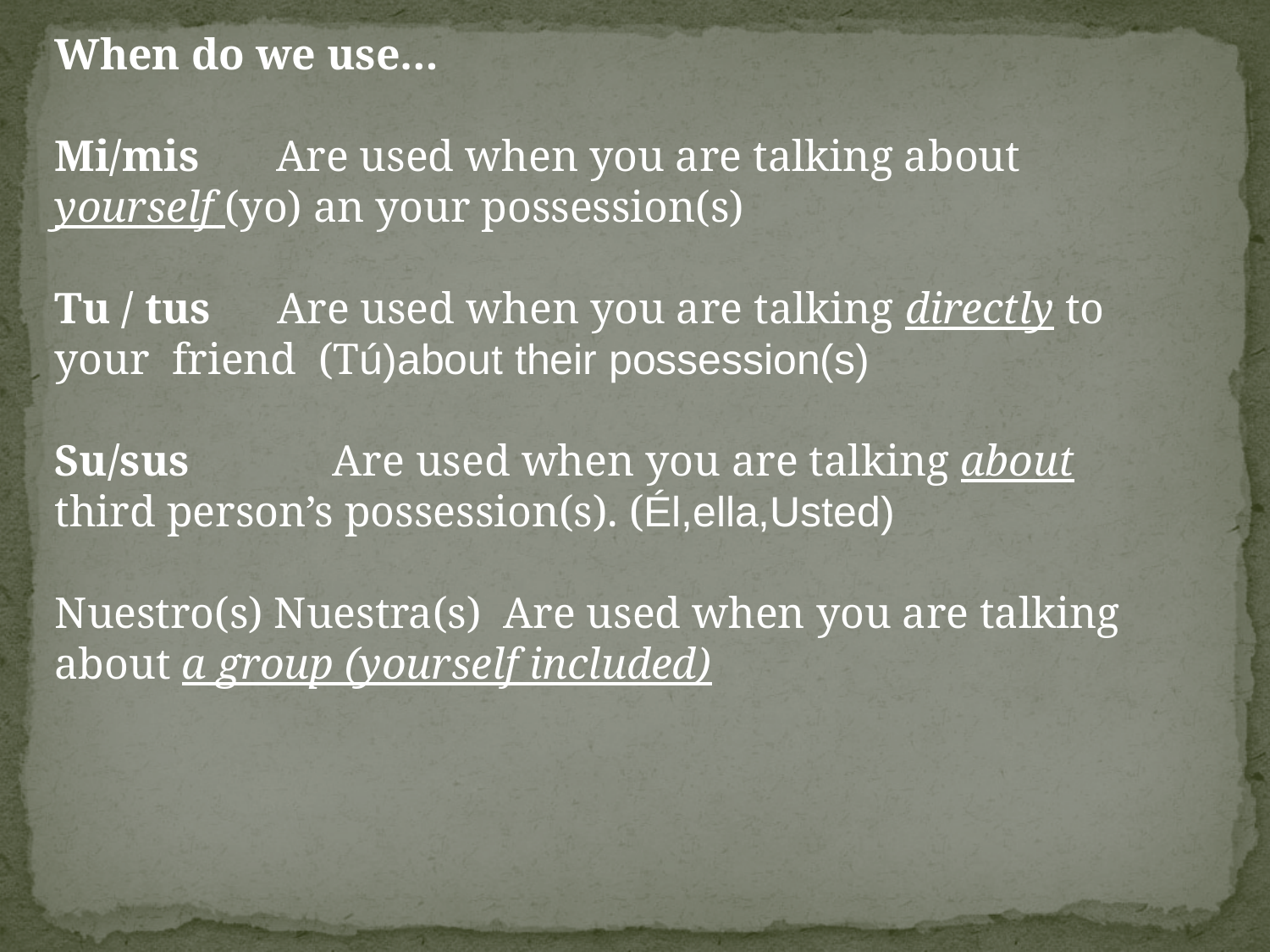

When do we use…

Mi/mis       Are used when you are talking about yourself (yo) an your possession(s)

Tu / tus      Are used when you are talking directly to your  friend  (Tú)about their possession(s)

Su/sus             Are used when you are talking about third person’s possession(s). (Él,ella,Usted)

Nuestro(s) Nuestra(s)  Are used when you are talking about a group (yourself included)